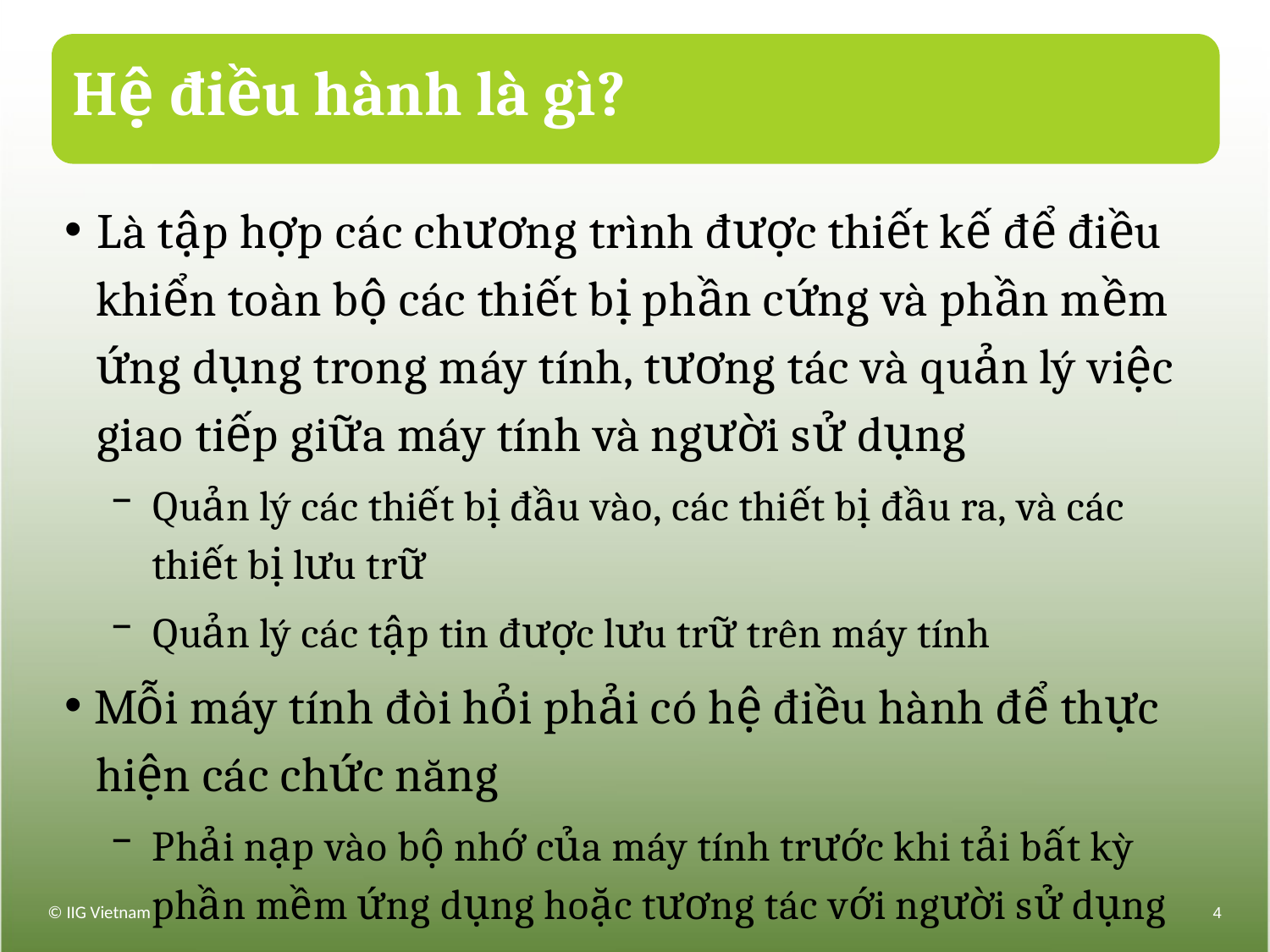

# Hệ điều hành là gì?
Là tập hợp các chương trình được thiết kế để điều khiển toàn bộ các thiết bị phần cứng và phần mềm ứng dụng trong máy tính, tương tác và quản lý việc giao tiếp giữa máy tính và người sử dụng
Quản lý các thiết bị đầu vào, các thiết bị đầu ra, và các thiết bị lưu trữ
Quản lý các tập tin được lưu trữ trên máy tính
Mỗi máy tính đòi hỏi phải có hệ điều hành để thực hiện các chức năng
Phải nạp vào bộ nhớ của máy tính trước khi tải bất kỳ phần mềm ứng dụng hoặc tương tác với người sử dụng
© IIG Vietnam
4